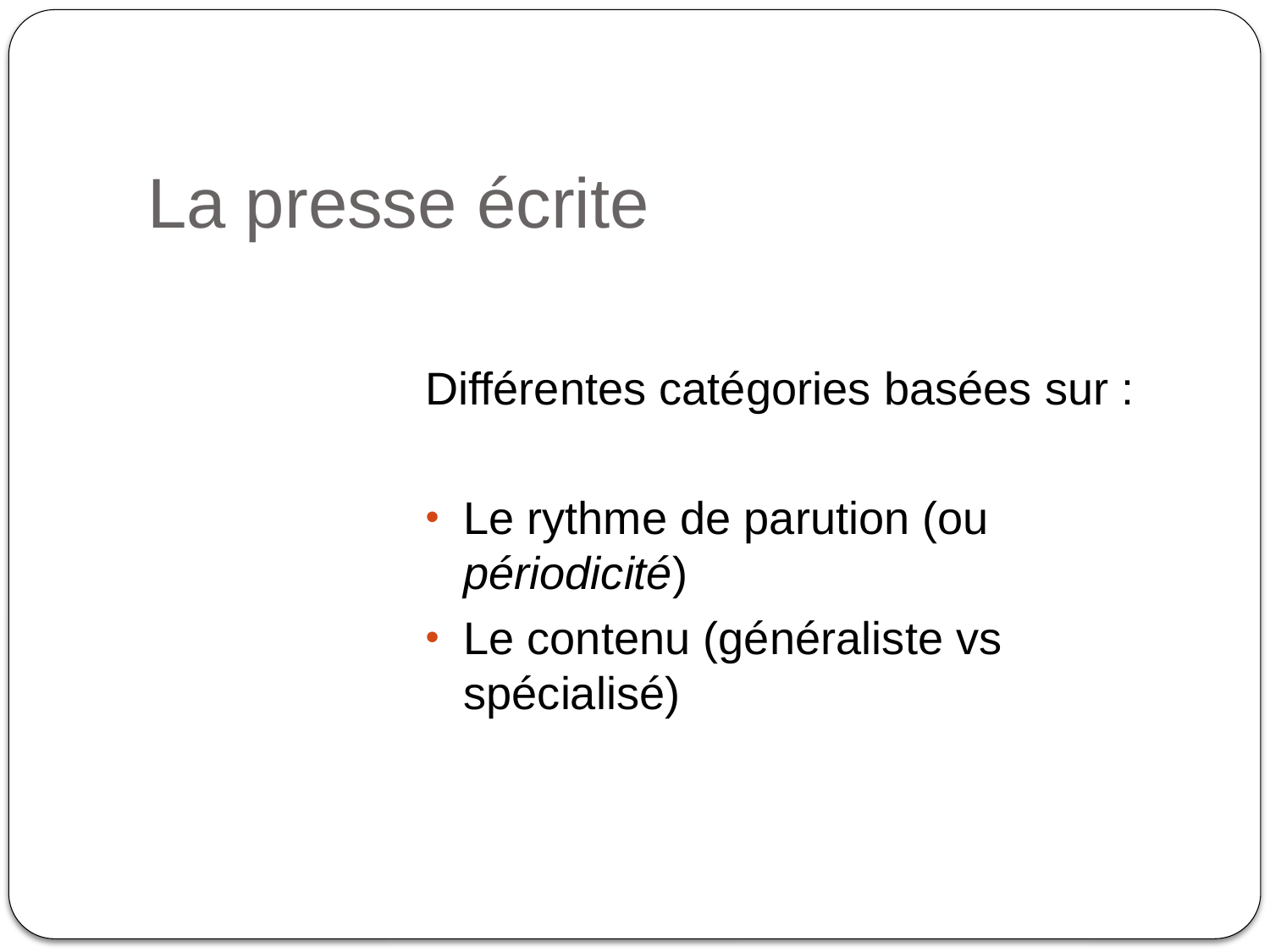

Différentes catégories basées sur :

Le rythme de parution (ou périodicité)
Le contenu (généraliste vs spécialisé)
La presse écrite